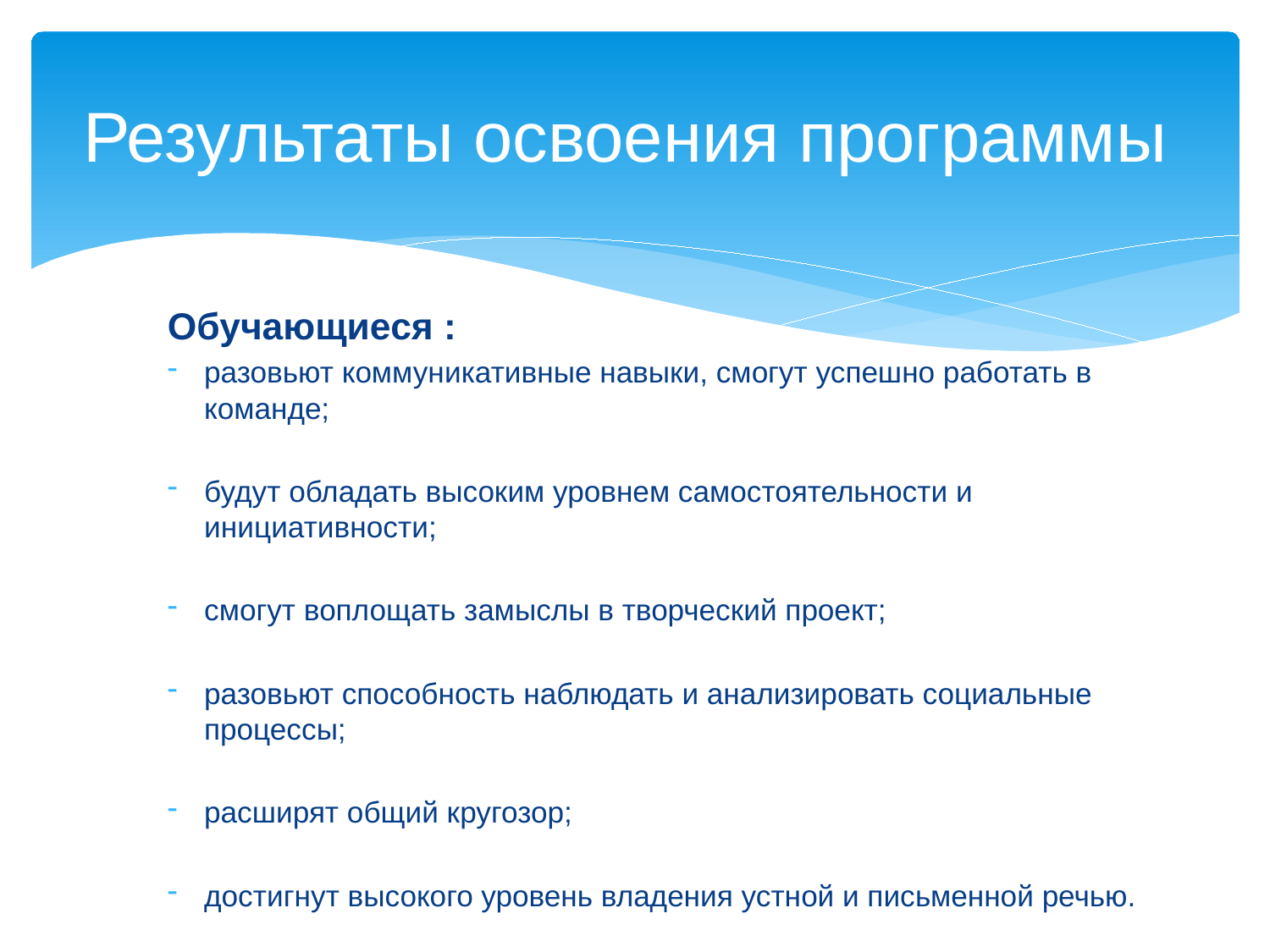

# Результаты освоения программы
Обучающиеся :
разовьют коммуникативные навыки, смогут успешно работать в команде;

будут обладать высоким уровнем самостоятельности и инициативности;

смогут воплощать замыслы в творческий проект;

разовьют способность наблюдать и анализировать социальные процессы;

расширят общий кругозор;

достигнут высокого уровень владения устной и письменной речью.